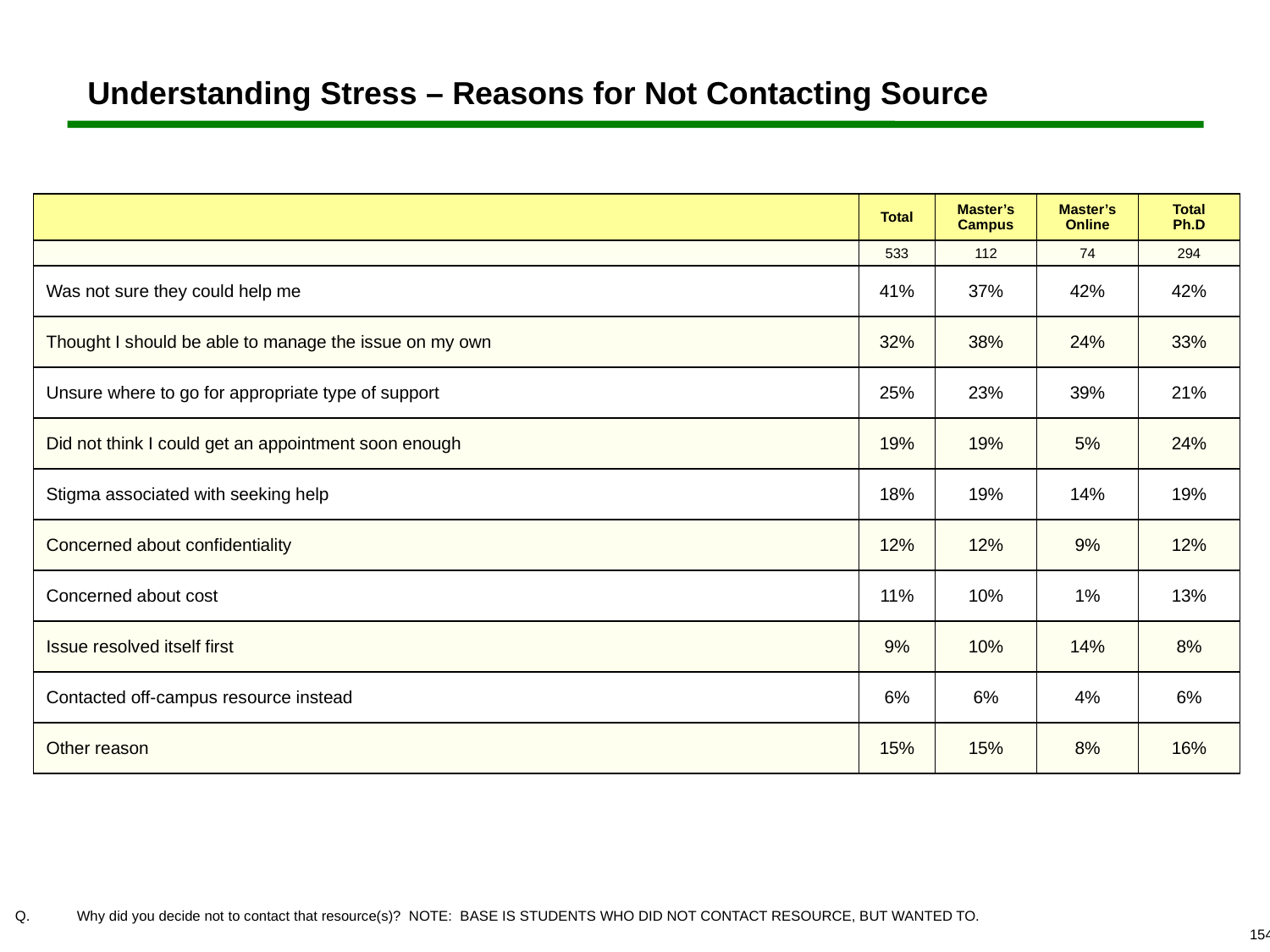

# Understanding Stress – Reasons for Not Contacting Source
|  | Total | Master’s Campus | Master’s Online | Total Ph.D |
| --- | --- | --- | --- | --- |
|  | 533 | 112 | 74 | 294 |
| Was not sure they could help me | 41% | 37% | 42% | 42% |
| Thought I should be able to manage the issue on my own | 32% | 38% | 24% | 33% |
| Unsure where to go for appropriate type of support | 25% | 23% | 39% | 21% |
| Did not think I could get an appointment soon enough | 19% | 19% | 5% | 24% |
| Stigma associated with seeking help | 18% | 19% | 14% | 19% |
| Concerned about confidentiality | 12% | 12% | 9% | 12% |
| Concerned about cost | 11% | 10% | 1% | 13% |
| Issue resolved itself first | 9% | 10% | 14% | 8% |
| Contacted off-campus resource instead | 6% | 6% | 4% | 6% |
| Other reason | 15% | 15% | 8% | 16% |
 	Why did you decide not to contact that resource(s)?  NOTE:  BASE IS STUDENTS WHO DID NOT CONTACT RESOURCE, BUT WANTED TO.